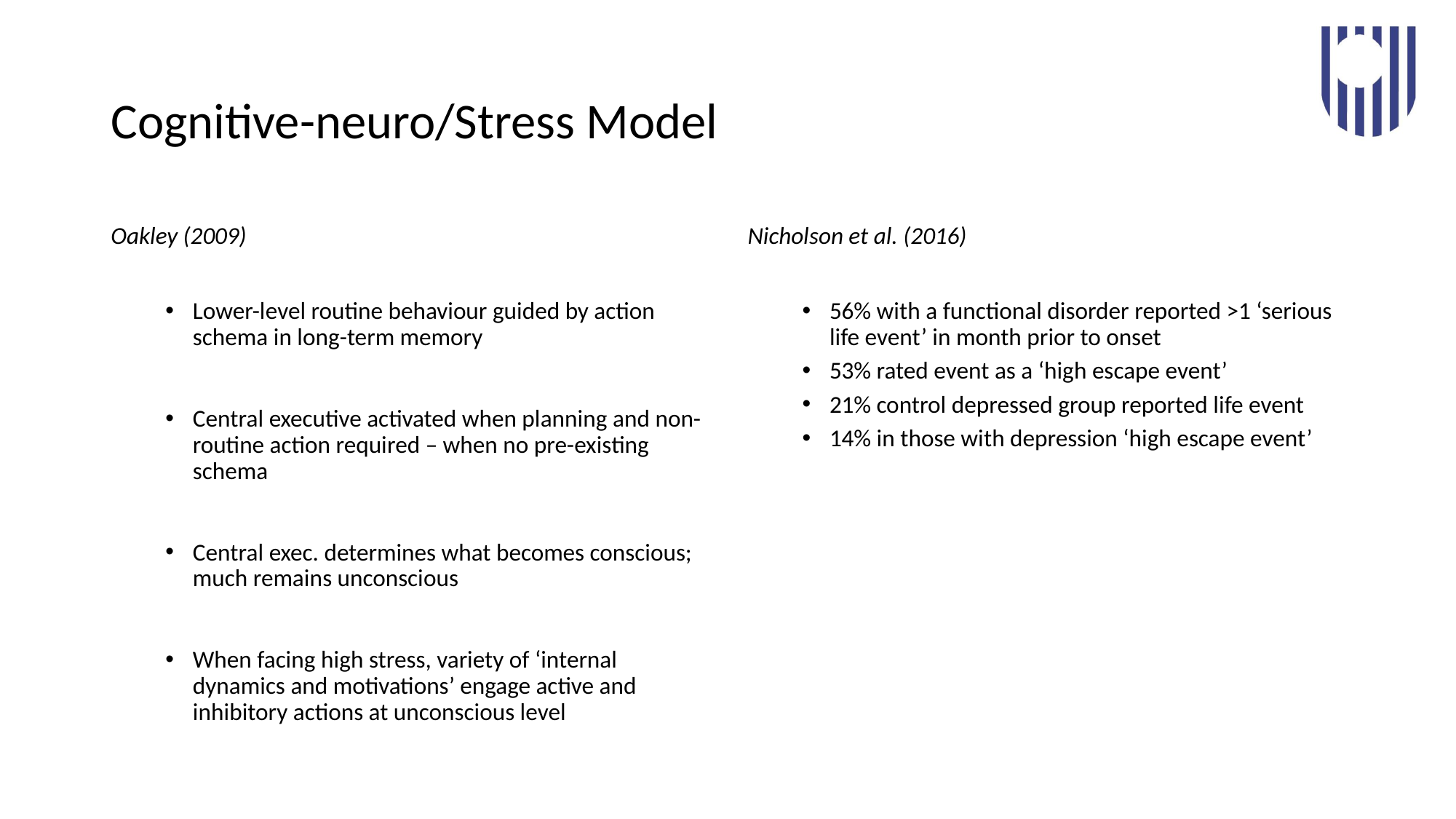

# Cognitive-neuro/Stress Model
Oakley (2009)

Lower-level routine behaviour guided by action schema in long-term memory

Central executive activated when planning and non-routine action required – when no pre-existing schema

Central exec. determines what becomes conscious; much remains unconscious

When facing high stress, variety of ‘internal dynamics and motivations’ engage active and inhibitory actions at unconscious level
Nicholson et al. (2016)

56% with a functional disorder reported >1 ‘serious life event’ in month prior to onset
53% rated event as a ‘high escape event’
21% control depressed group reported life event
14% in those with depression ‘high escape event’